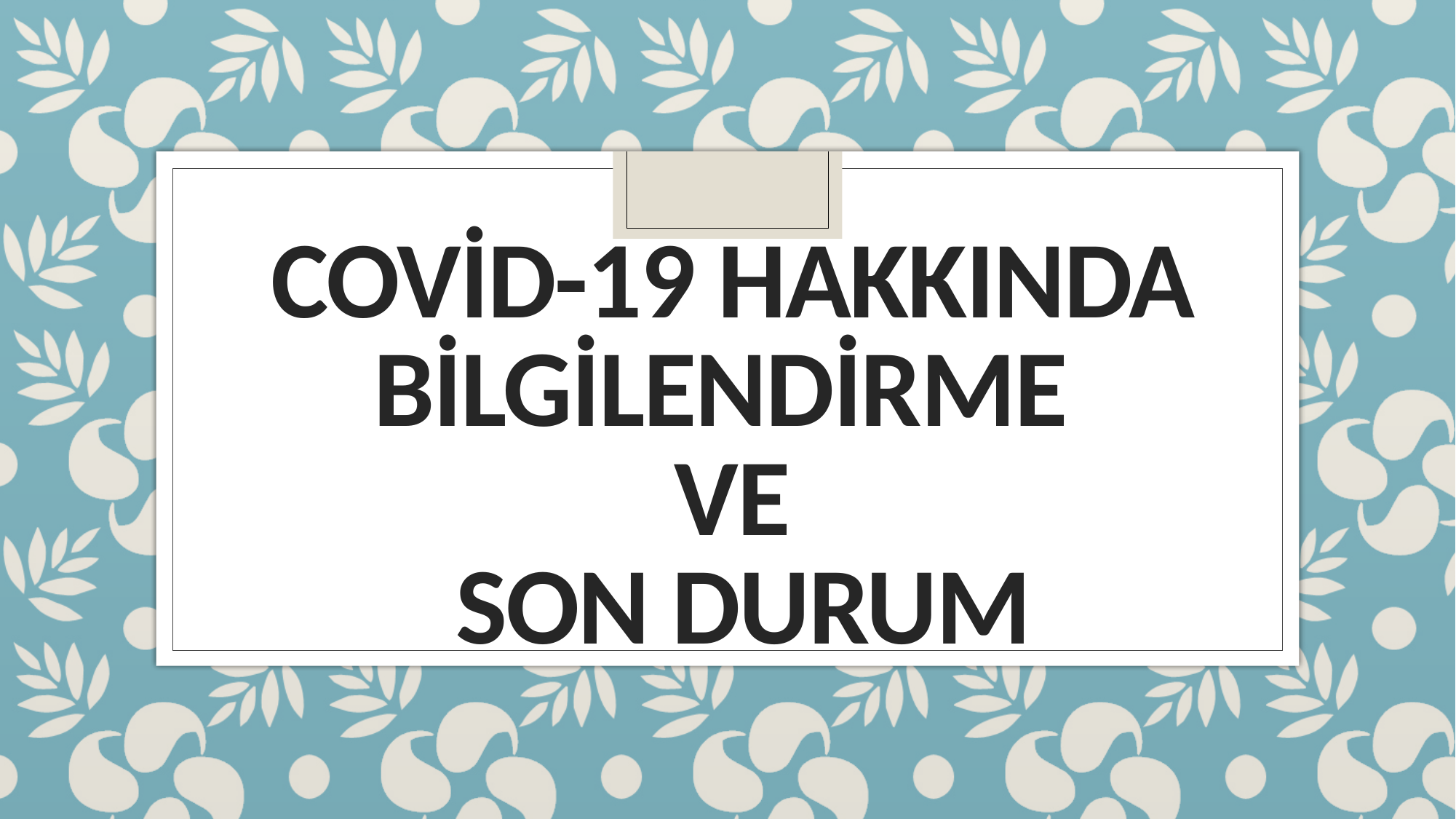

# Covid-19 hakkında bilgilendirme ve son durum